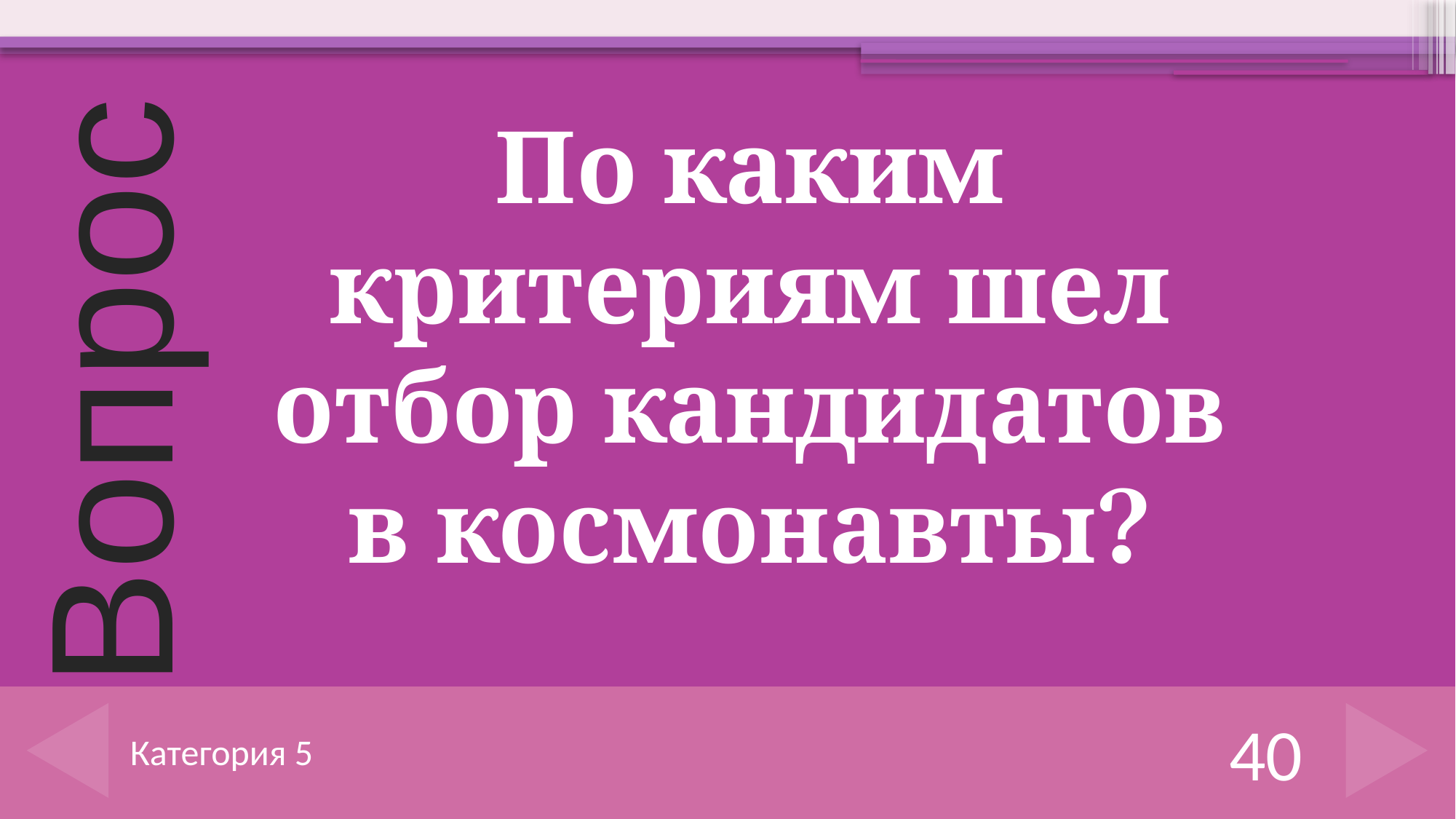

По каким критериям шел отбор кандидатов в космонавты?
# Категория 5
40